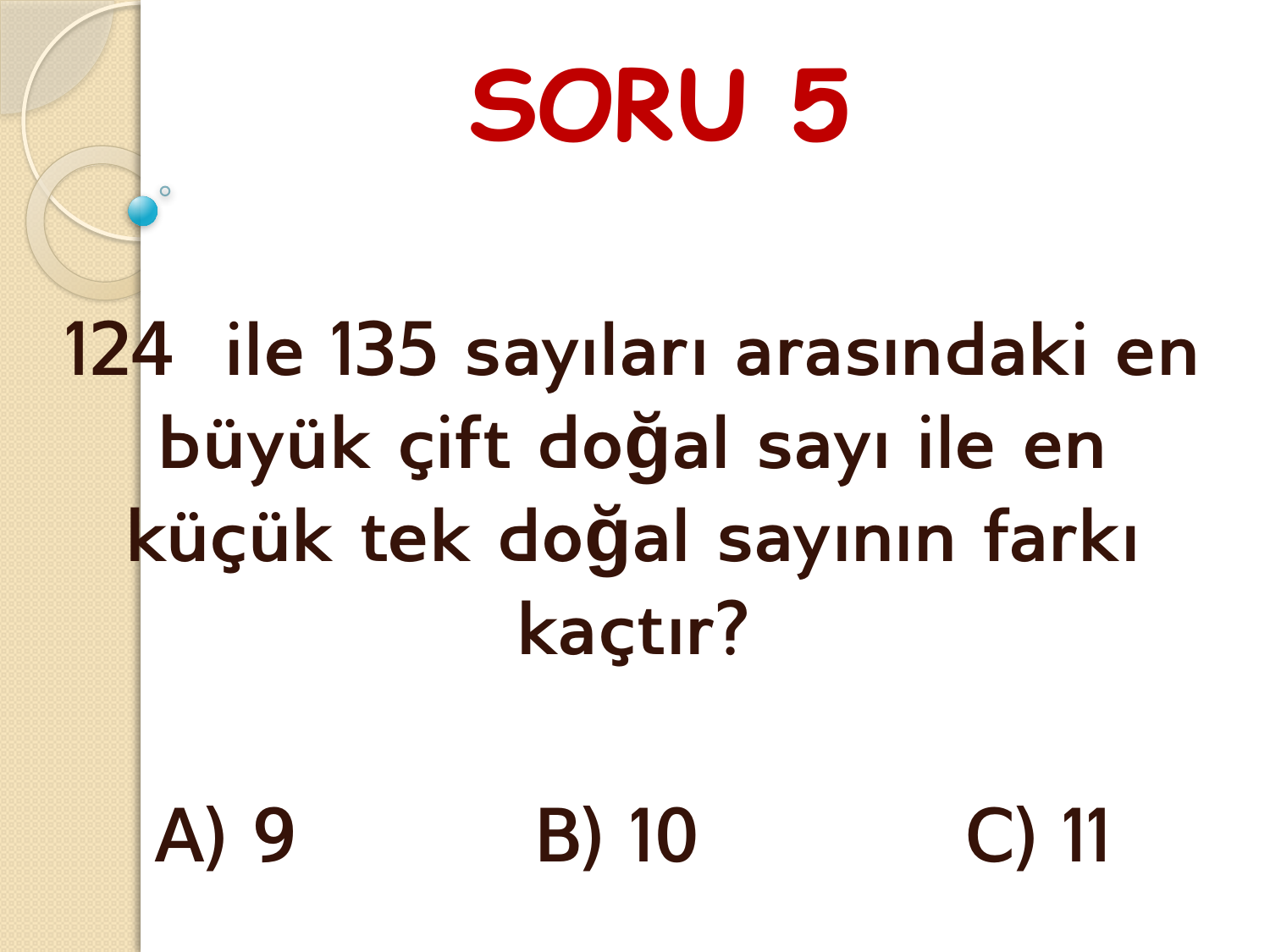

# SORU 5

124  ile 135 sayıları arasındaki en büyük çift doğal sayı ile en küçük tek doğal sayının farkı kaçtır?

A) 9		B) 10	       C) 11